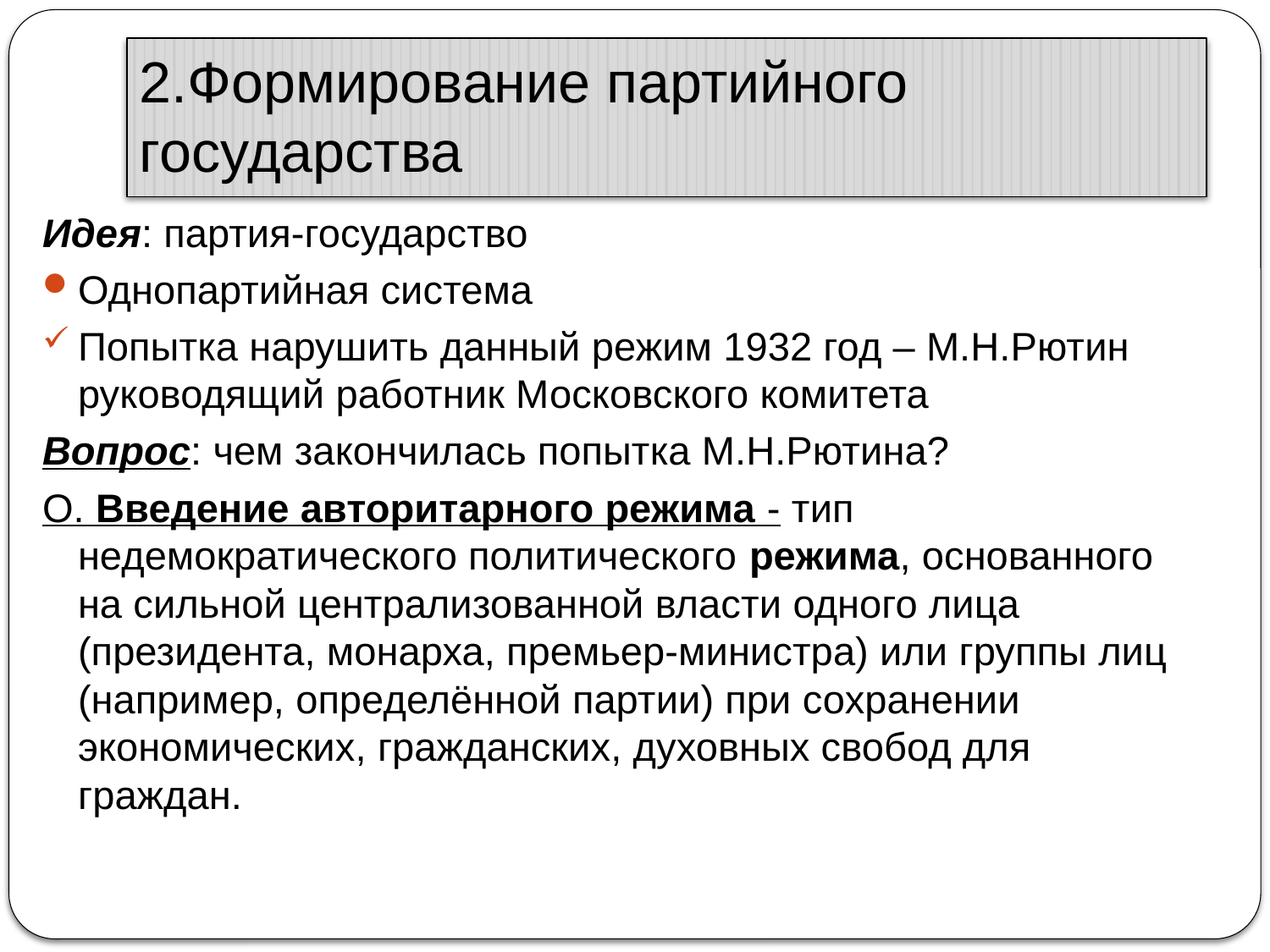

# 2.Формирование партийного государства
Идея: партия-государство
Однопартийная система
Попытка нарушить данный режим 1932 год – М.Н.Рютин руководящий работник Московского комитета
Вопрос: чем закончилась попытка М.Н.Рютина?
О. Введение авторитарного режима - тип недемократического политического режима, основанного на сильной централизованной власти одного лица (президента, монарха, премьер-министра) или группы лиц (например, определённой партии) при сохранении экономических, гражданских, духовных свобод для граждан.